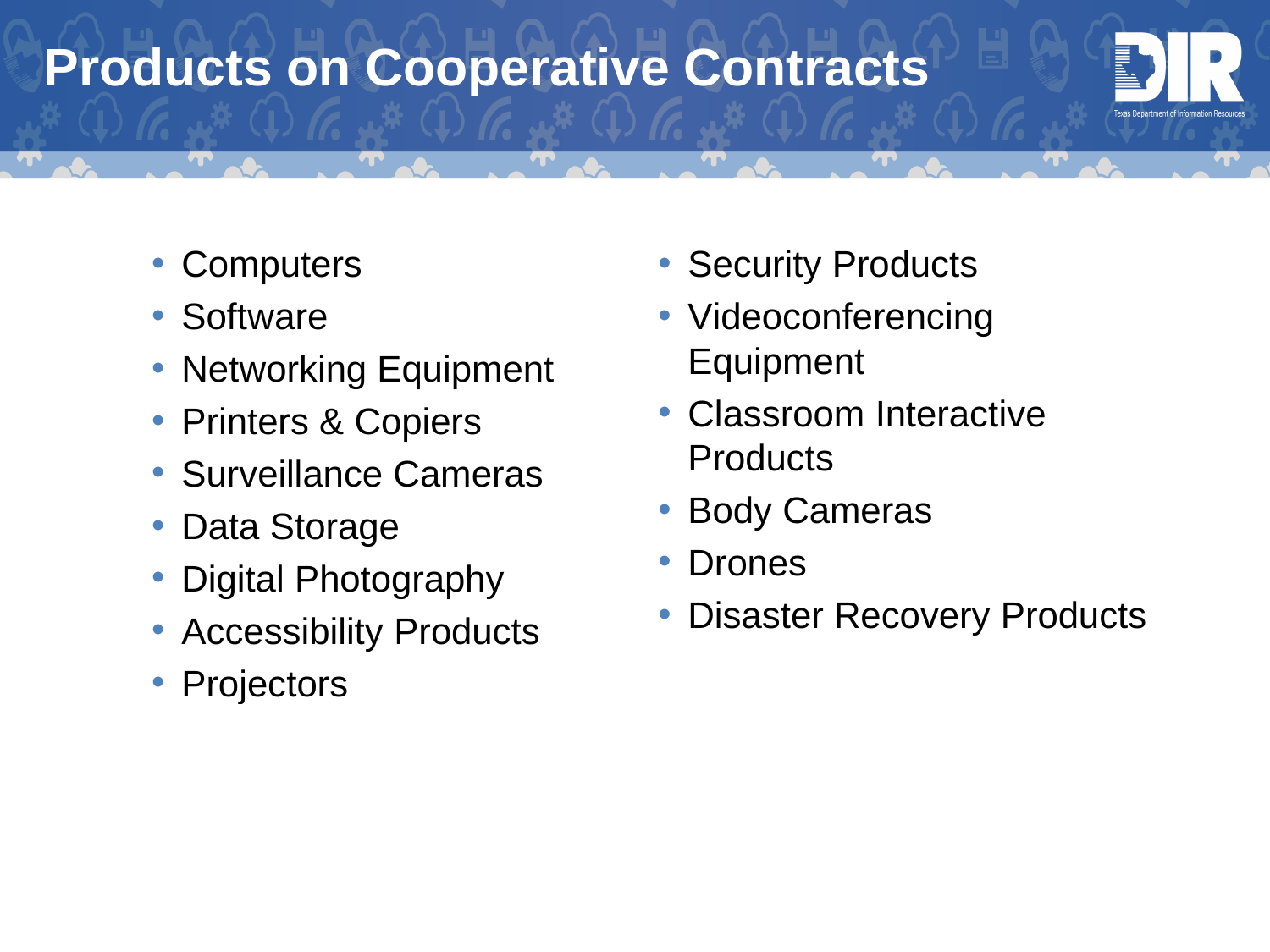

# Products on Cooperative Contracts
Computers
Software
Networking Equipment
Printers & Copiers
Surveillance Cameras
Data Storage
Digital Photography
Accessibility Products
Projectors
Security Products
Videoconferencing Equipment
Classroom Interactive Products
Body Cameras
Drones
Disaster Recovery Products

5